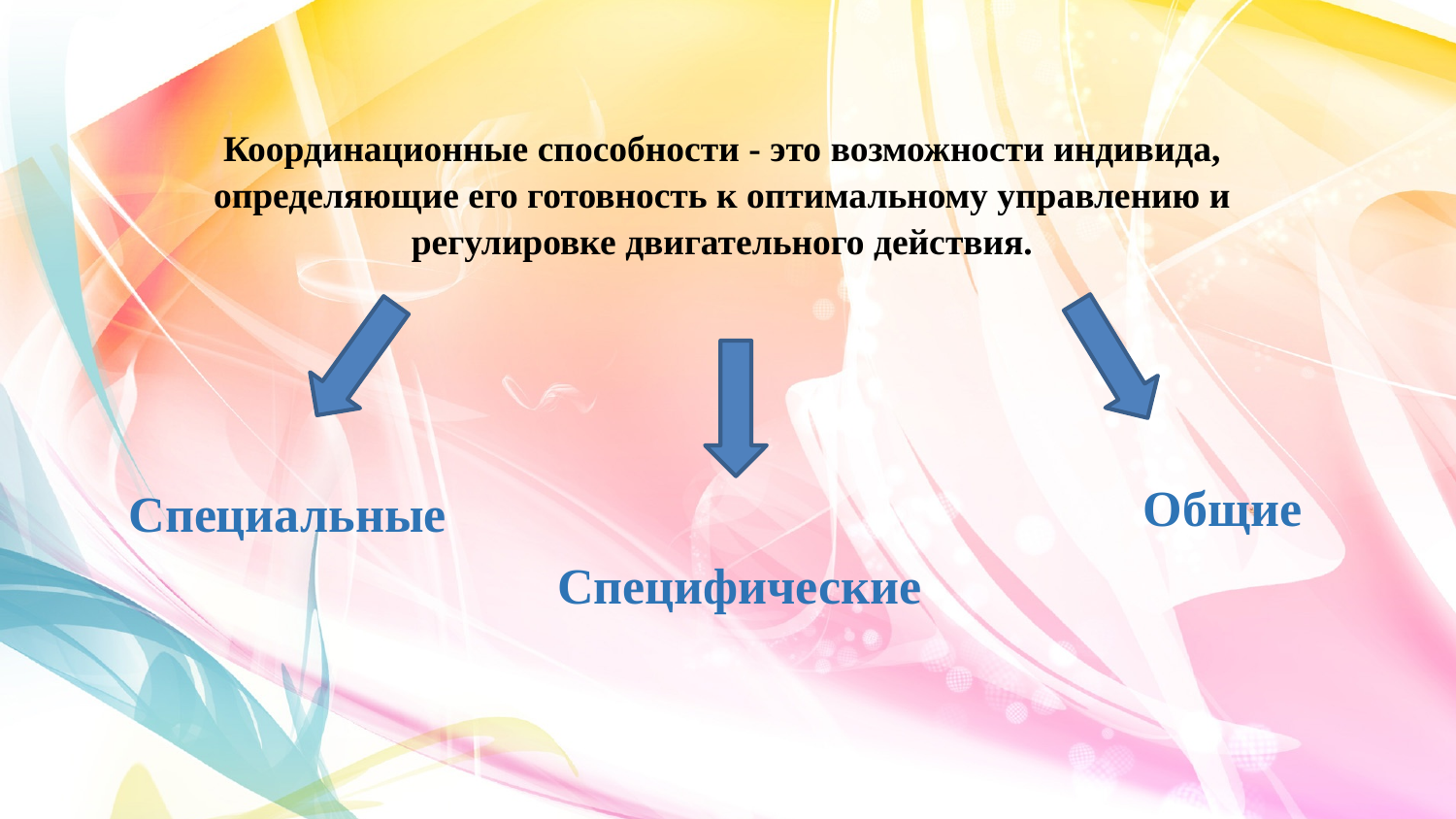

Координационные способности - это возможности индивида, определяющие его готовность к оптимальному управлению и регулировке двигательного действия.

Общие
Специальные
Специфические